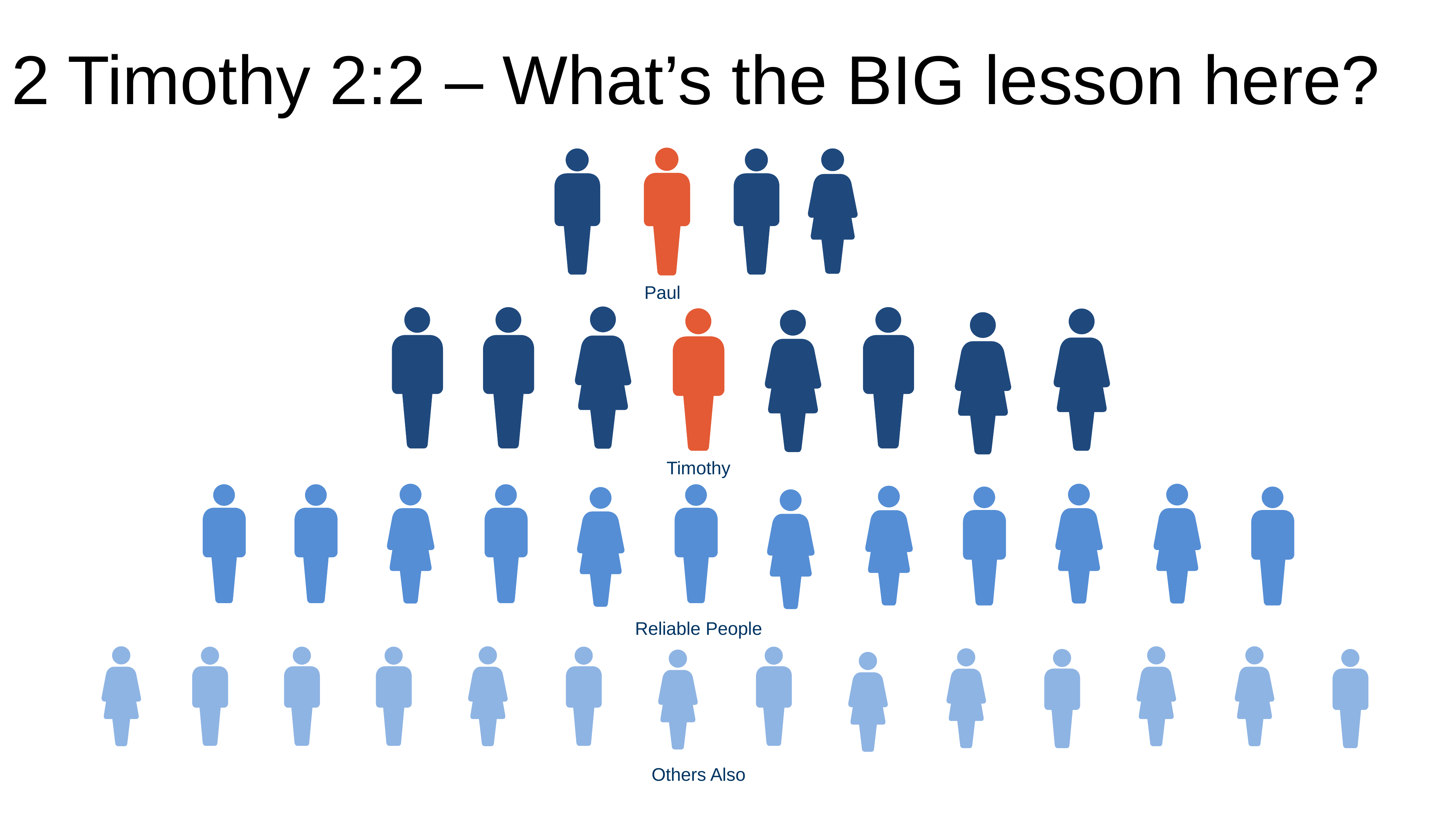

# 2 Timothy 2:2 – What’s the BIG lesson here?

Paul

Timothy

Reliable People

Others Also